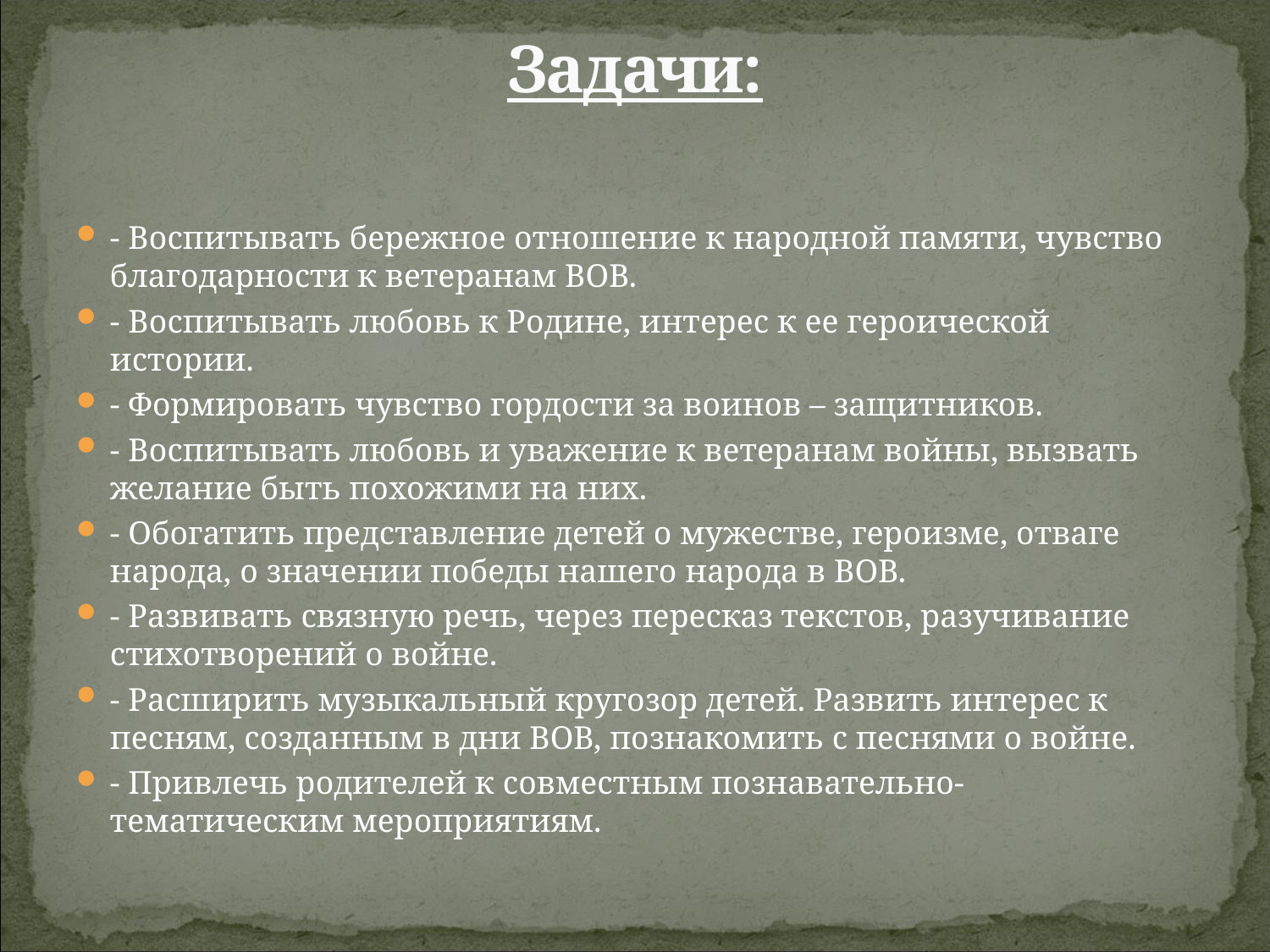

# Задачи:
- Воспитывать бережное отношение к народной памяти, чувство благодарности к ветеранам ВОВ.
- Воспитывать любовь к Родине, интерес к ее героической истории.
- Формировать чувство гордости за воинов – защитников.
- Воспитывать любовь и уважение к ветеранам войны, вызвать желание быть похожими на них.
- Обогатить представление детей о мужестве, героизме, отваге народа, о значении победы нашего народа в ВОВ.
- Развивать связную речь, через пересказ текстов, разучивание стихотворений о войне.
- Расширить музыкальный кругозор детей. Развить интерес к песням, созданным в дни ВОВ, познакомить с песнями о войне.
- Привлечь родителей к совместным познавательно-тематическим мероприятиям.